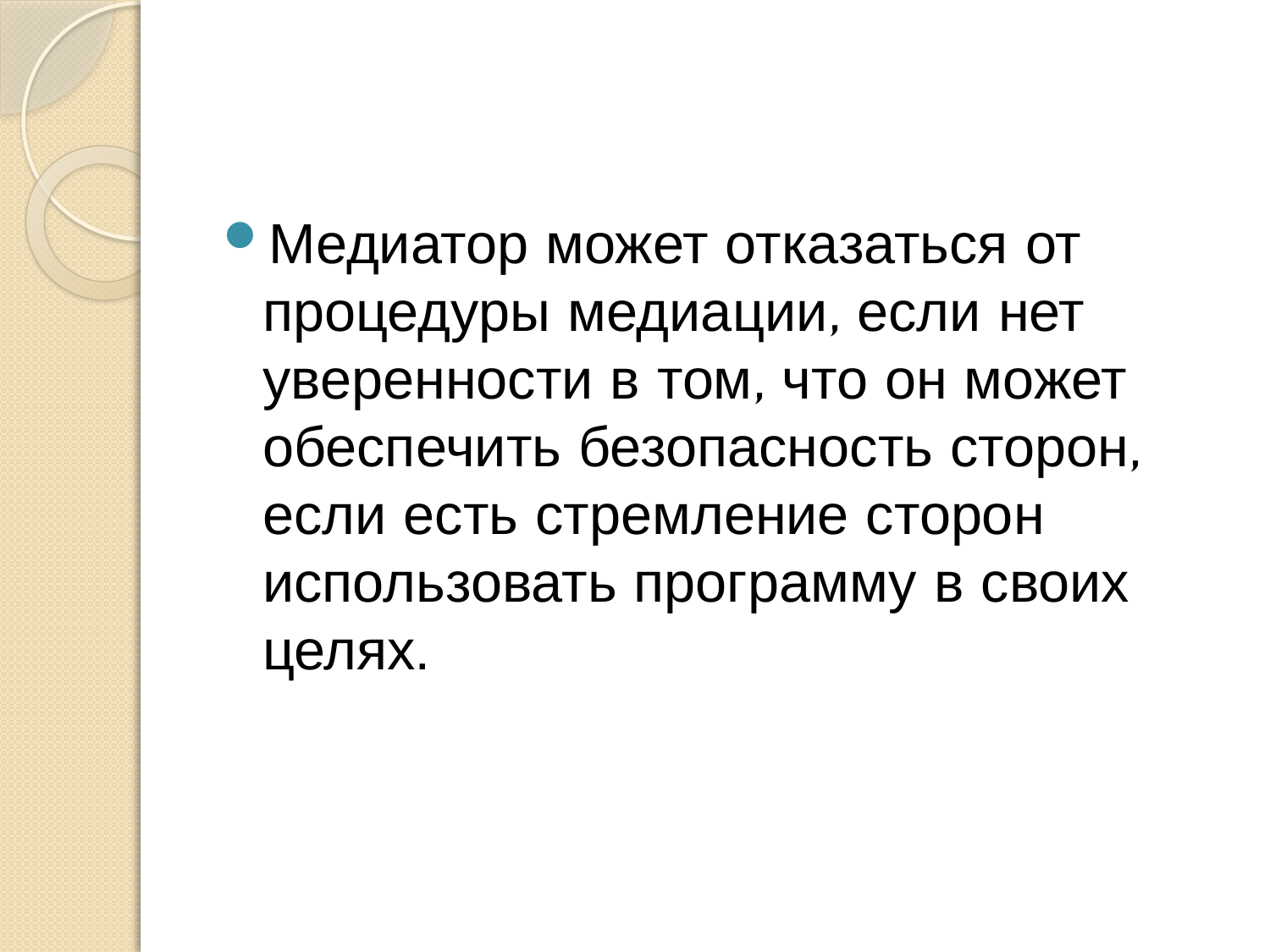

#
Медиатор может отказаться от процедуры медиации, если нет уверенности в том, что он может обеспечить безопасность сторон, если есть стремление сторон использовать программу в своих целях.